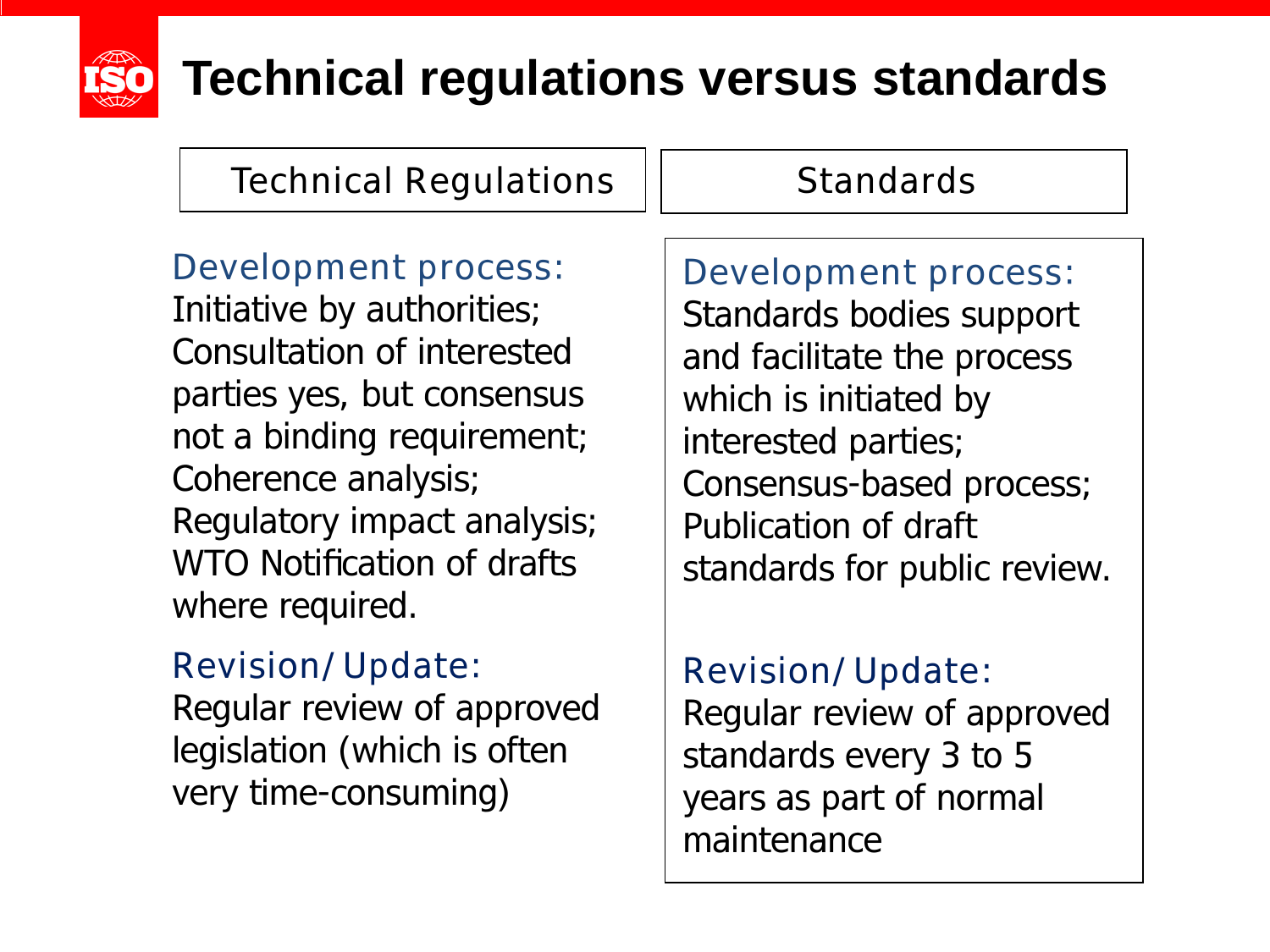

Technical regulations versus standards

Standards
Technical Regulations
Development process: Initiative by authorities; Consultation of interested parties yes, but consensus not a binding requirement; Coherence analysis; Regulatory impact analysis; WTO Notification of drafts where required.
Revision/Update:
Regular review of approved legislation (which is often very time-consuming)

Development process: Standards bodies support and facilitate the process which is initiated by interested parties; Consensus-based process; Publication of draft standards for public review.
Revision/Update:
Regular review of approved standards every 3 to 5 years as part of normal maintenance
#